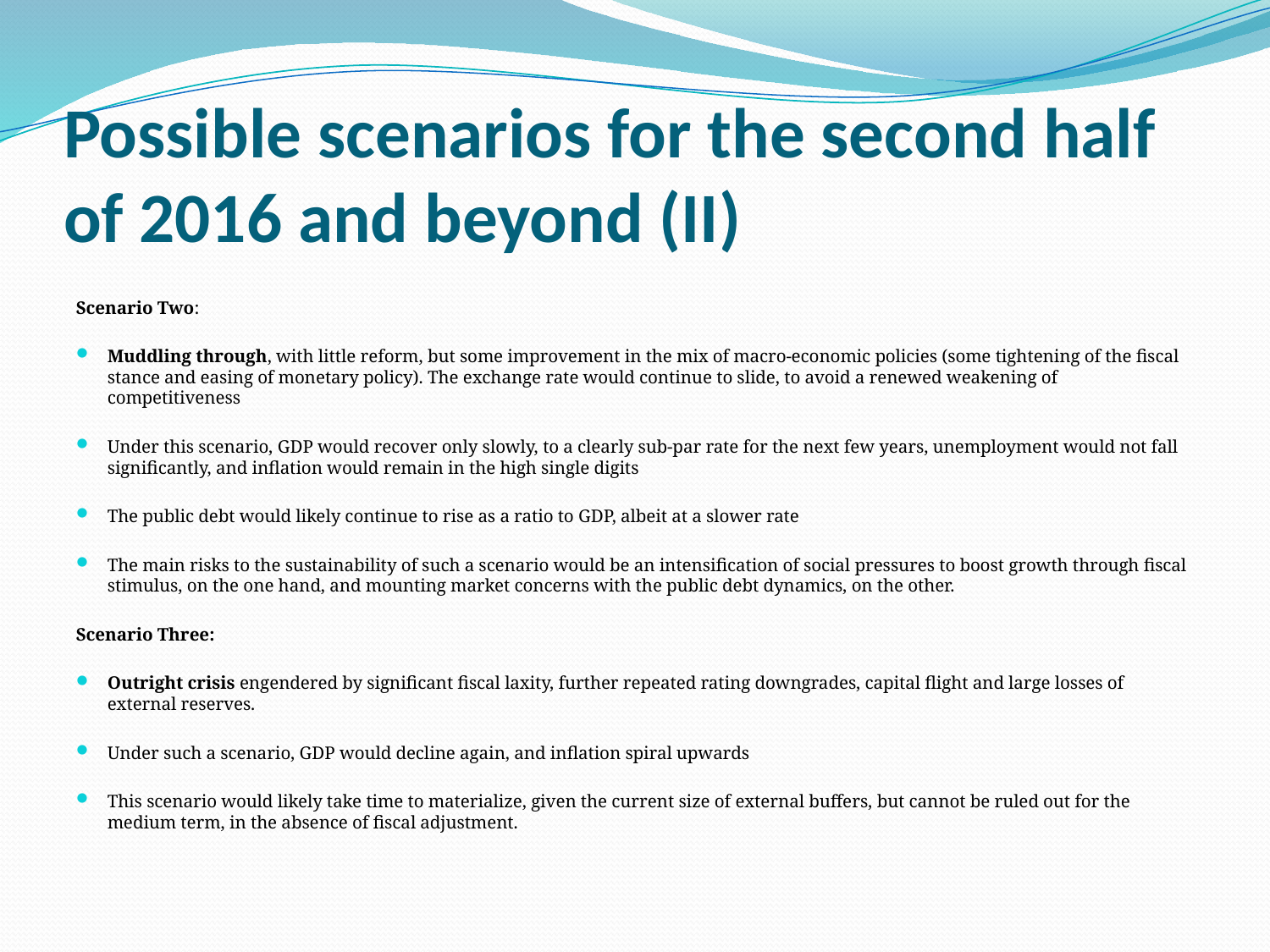

# Possible scenarios for the second half of 2016 and beyond (II)

Scenario Two:

Muddling through, with little reform, but some improvement in the mix of macro-economic policies (some tightening of the fiscal stance and easing of monetary policy). The exchange rate would continue to slide, to avoid a renewed weakening of competitiveness

Under this scenario, GDP would recover only slowly, to a clearly sub-par rate for the next few years, unemployment would not fall significantly, and inflation would remain in the high single digits

The public debt would likely continue to rise as a ratio to GDP, albeit at a slower rate

The main risks to the sustainability of such a scenario would be an intensification of social pressures to boost growth through fiscal stimulus, on the one hand, and mounting market concerns with the public debt dynamics, on the other.

Scenario Three:

Outright crisis engendered by significant fiscal laxity, further repeated rating downgrades, capital flight and large losses of external reserves.

Under such a scenario, GDP would decline again, and inflation spiral upwards

This scenario would likely take time to materialize, given the current size of external buffers, but cannot be ruled out for the medium term, in the absence of fiscal adjustment.